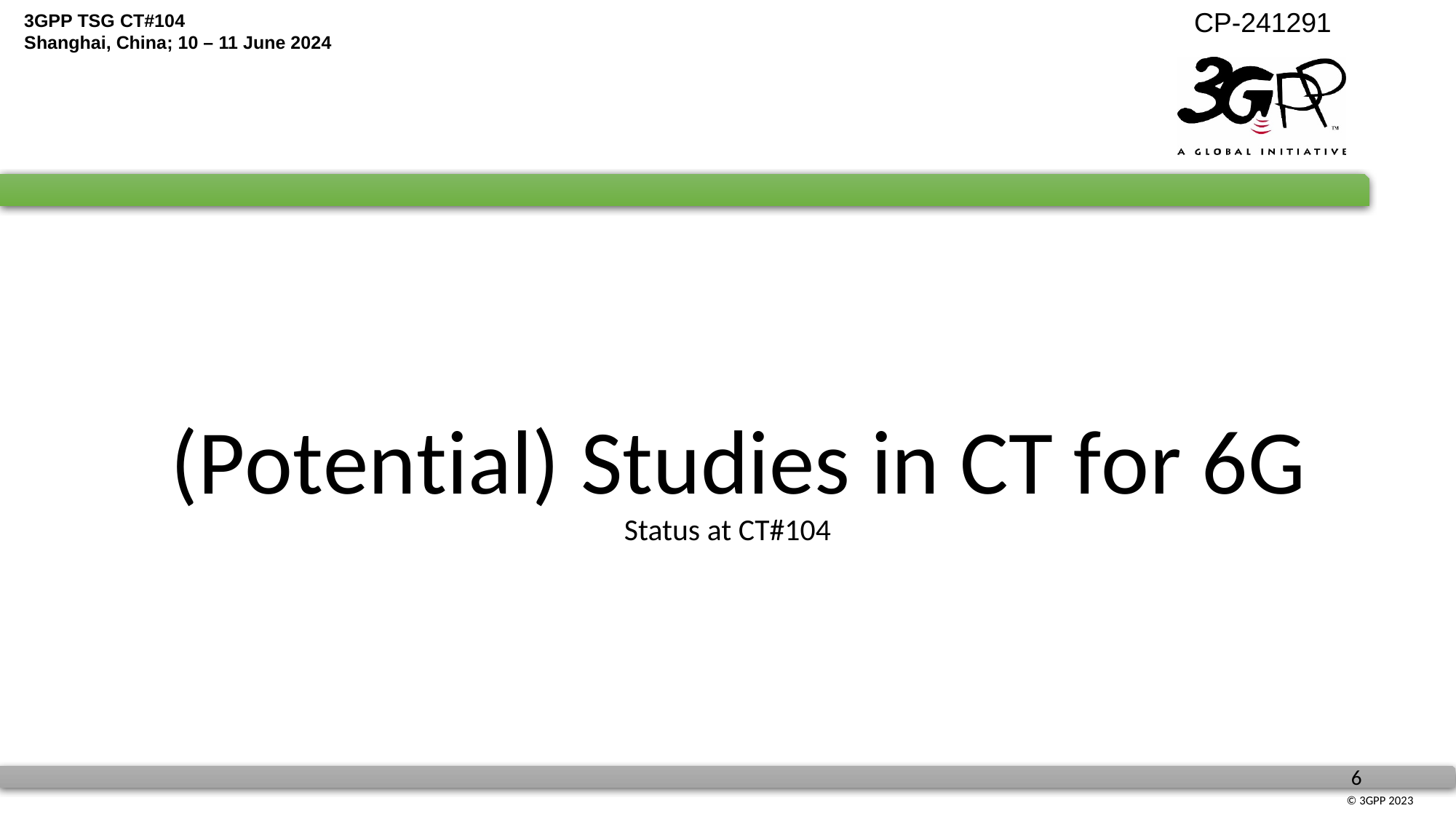

# (Potential) Studies in CT for 6G Status at CT#104